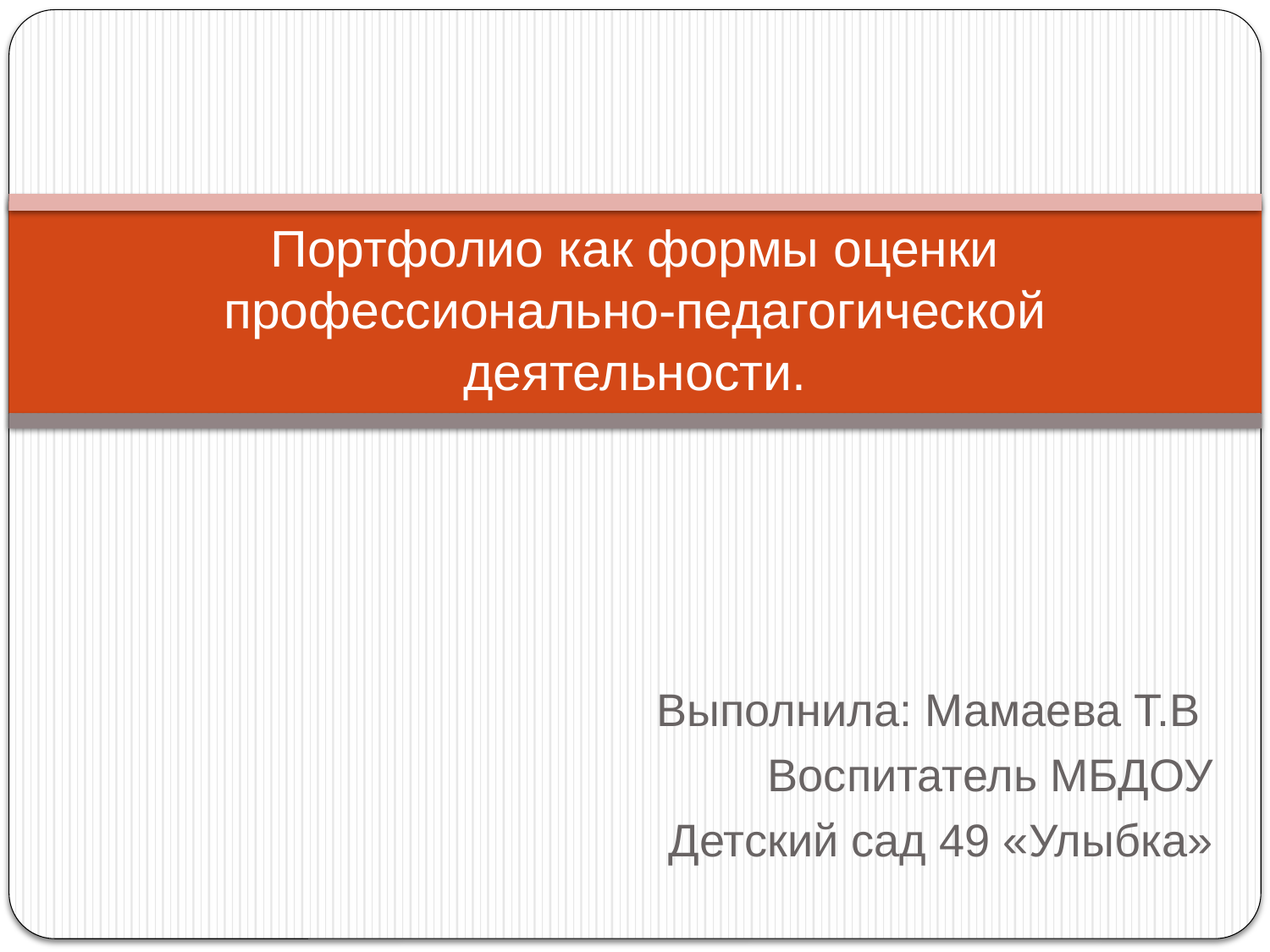

# Портфолио как формы оценки профессионально-педагогической деятельности.
Выполнила: Мамаева Т.В
Воспитатель МБДОУ
 Детский сад 49 «Улыбка»